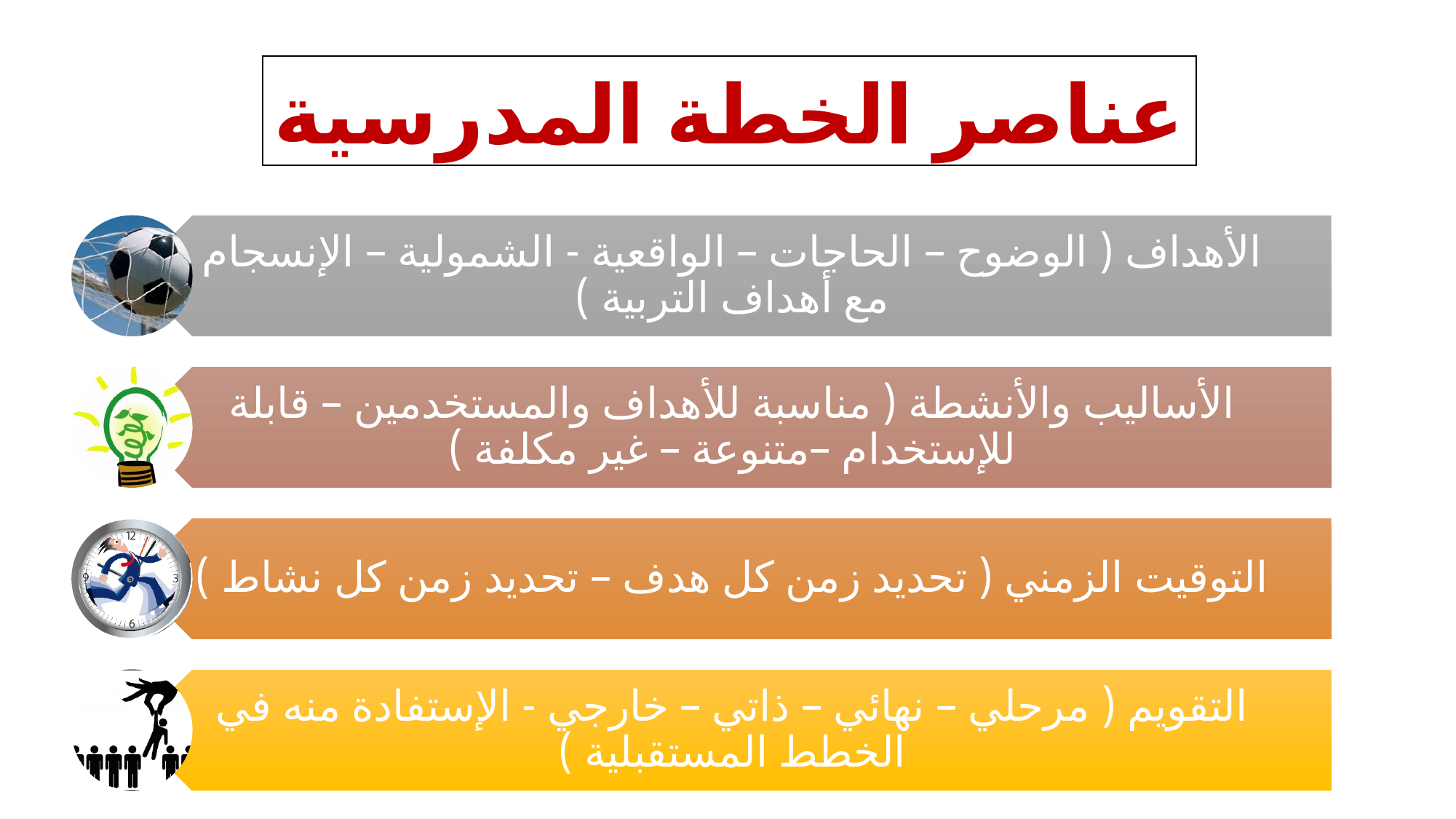

عناصر الخطة المدرسية
الأهداف ( الوضوح – الحاجات – الواقعية - الشمولية – الإنسجام مع أهداف التربية )
الأساليب والأنشطة ( مناسبة للأهداف والمستخدمين – قابلة للإستخدام –متنوعة – غير مكلفة )
التوقيت الزمني ( تحديد زمن كل هدف – تحديد زمن كل نشاط )
التقويم ( مرحلي – نهائي – ذاتي – خارجي - الإستفادة منه في الخطط المستقبلية )